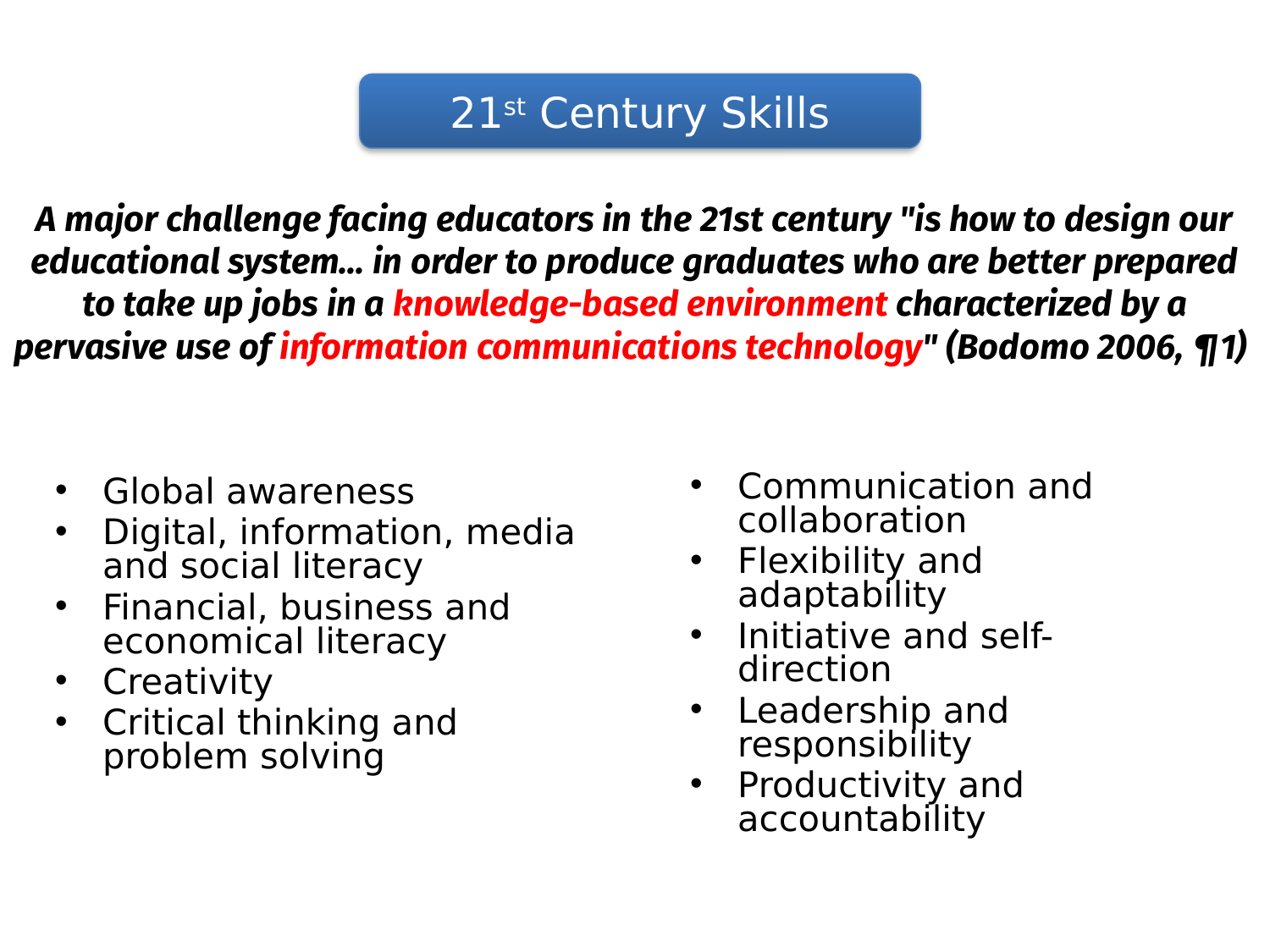

21st Century Skills
A major challenge facing educators in the 21st century "is how to design our educational system... in order to produce graduates who are better prepared to take up jobs in a knowledge-based environment characterized by a pervasive use of information communications technology" (Bodomo 2006, ¶1)
Communication and collaboration
Flexibility and adaptability
Initiative and self-direction
Leadership and responsibility
Productivity and accountability

Global awareness
Digital, information, media and social literacy
Financial, business and economical literacy
Creativity
Critical thinking and problem solving